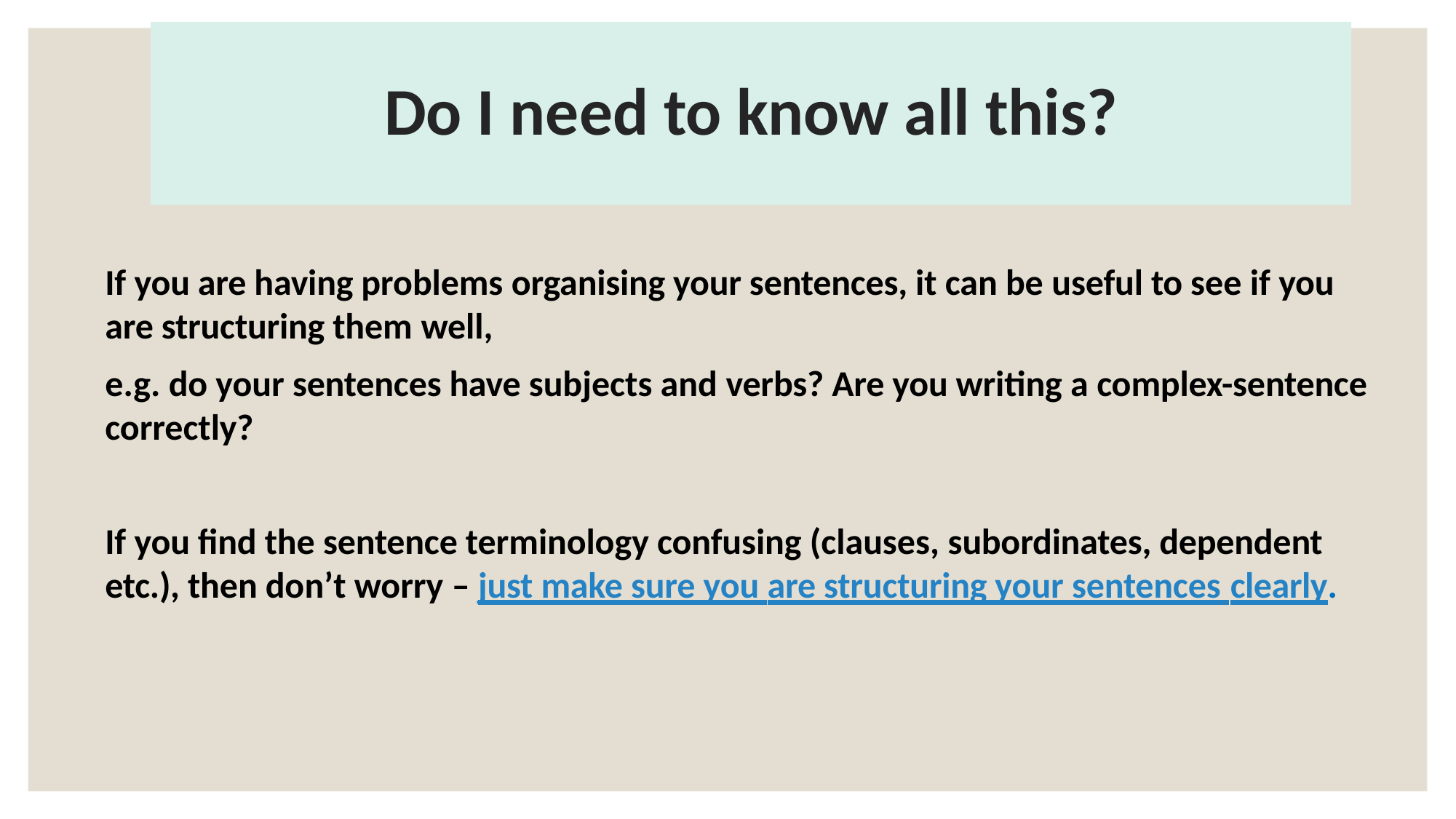

# Do I need to know all this?
If you are having problems organising your sentences, it can be useful to see if you  are structuring them well,
e.g. do your sentences have subjects and verbs? Are you writing a complex-sentence  correctly?

If you find the sentence terminology confusing (clauses, subordinates, dependent  etc.), then don’t worry – just make sure you are structuring your sentences clearly.